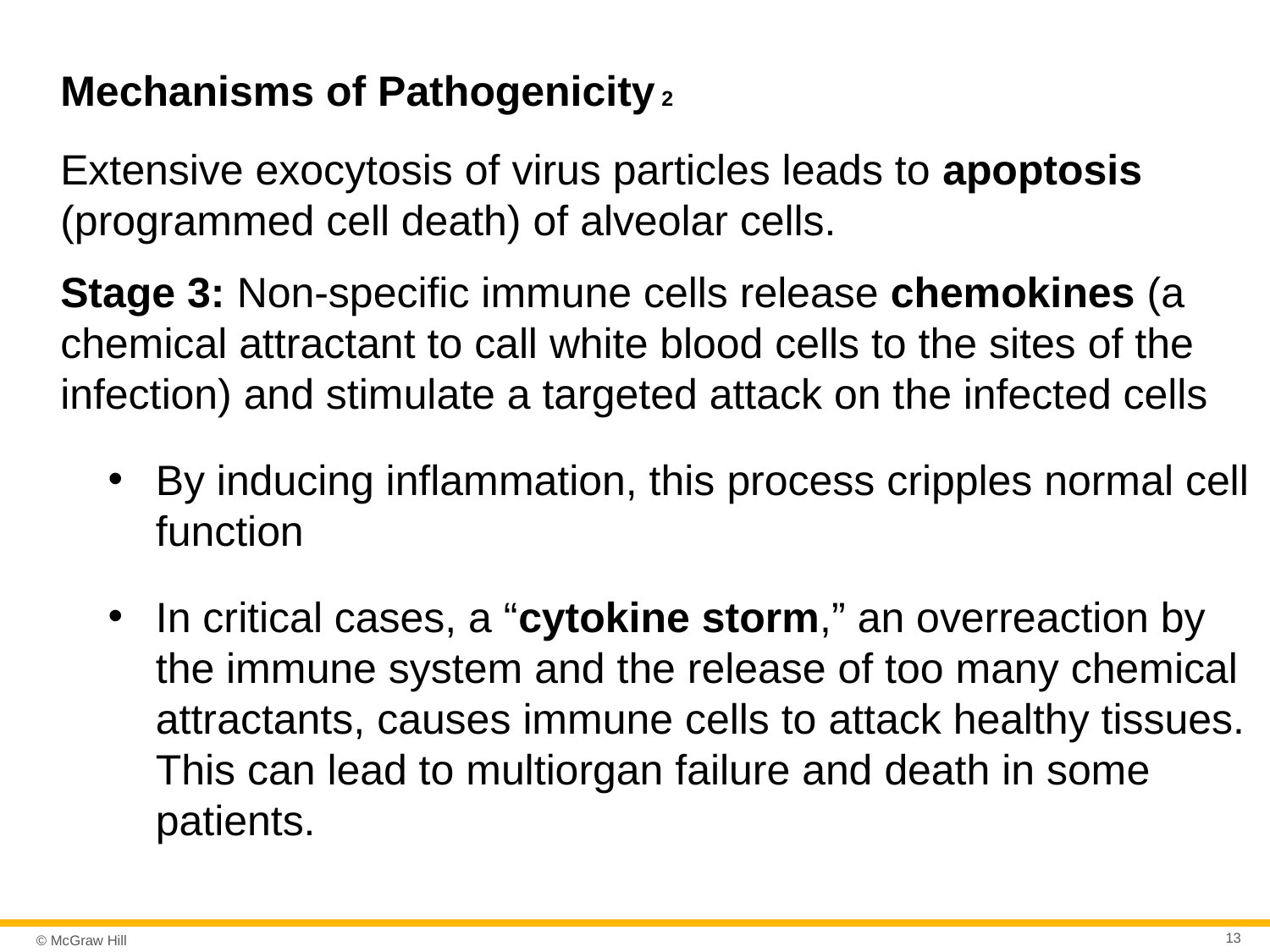

# Mechanisms of Pathogenicity 2
Extensive exocytosis of virus particles leads to apoptosis (programmed cell death) of alveolar cells.
Stage 3: Non-specific immune cells release chemokines (a chemical attractant to call white blood cells to the sites of the infection) and stimulate a targeted attack on the infected cells
By inducing inflammation, this process cripples normal cell function
In critical cases, a “cytokine storm,” an overreaction by the immune system and the release of too many chemical attractants, causes immune cells to attack healthy tissues. This can lead to multiorgan failure and death in some patients.